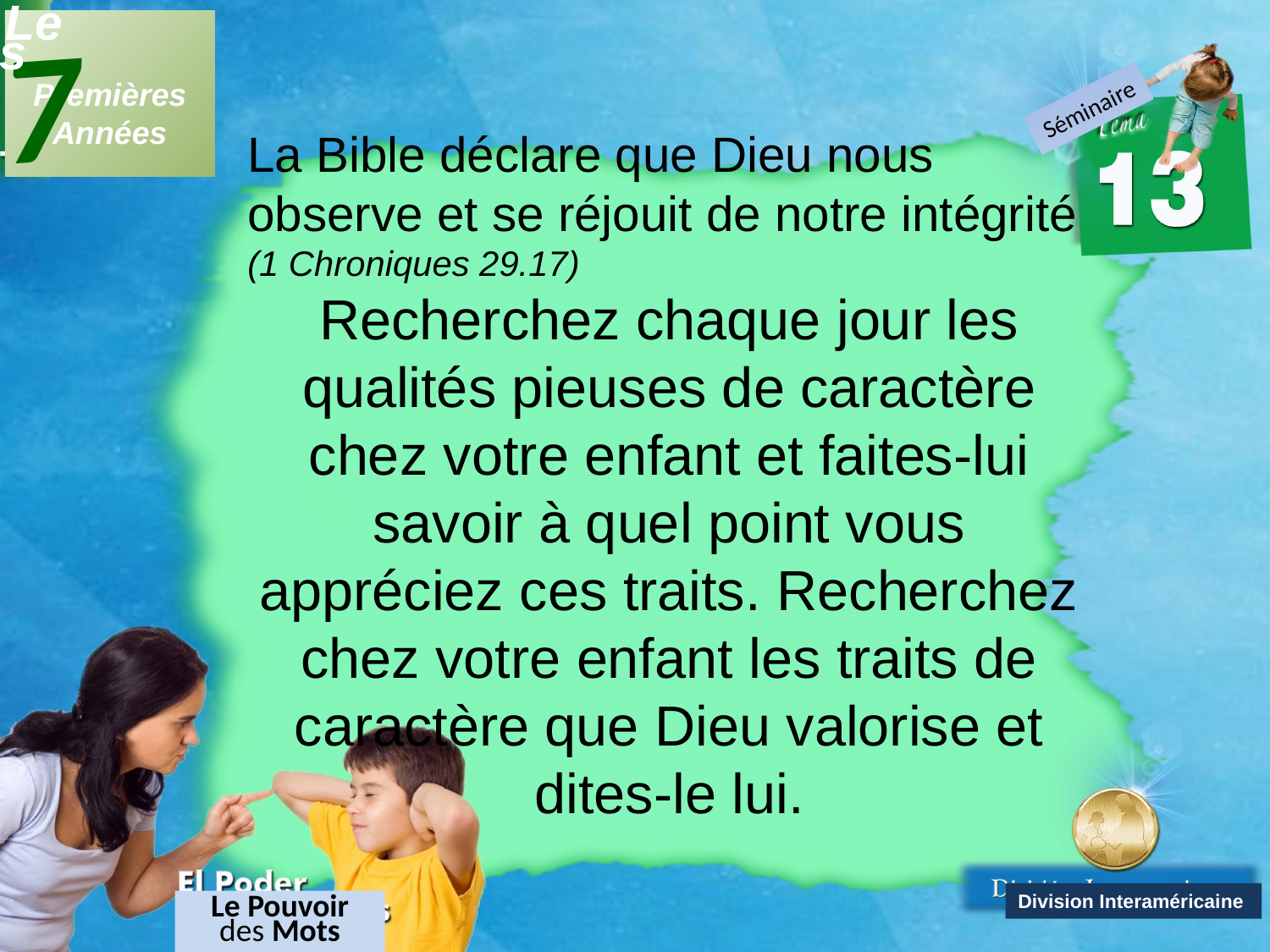

7
Les
         Premières
Années
Séminaire
La Bible déclare que Dieu nous observe et se réjouit de notre intégrité (1 Chroniques 29.17)
Recherchez chaque jour les qualités pieuses de caractère chez votre enfant et faites-lui savoir à quel point vous appréciez ces traits. Recherchez chez votre enfant les traits de caractère que Dieu valorise et dites-le lui.
Division Interaméricaine
Le Pouvoir des Mots